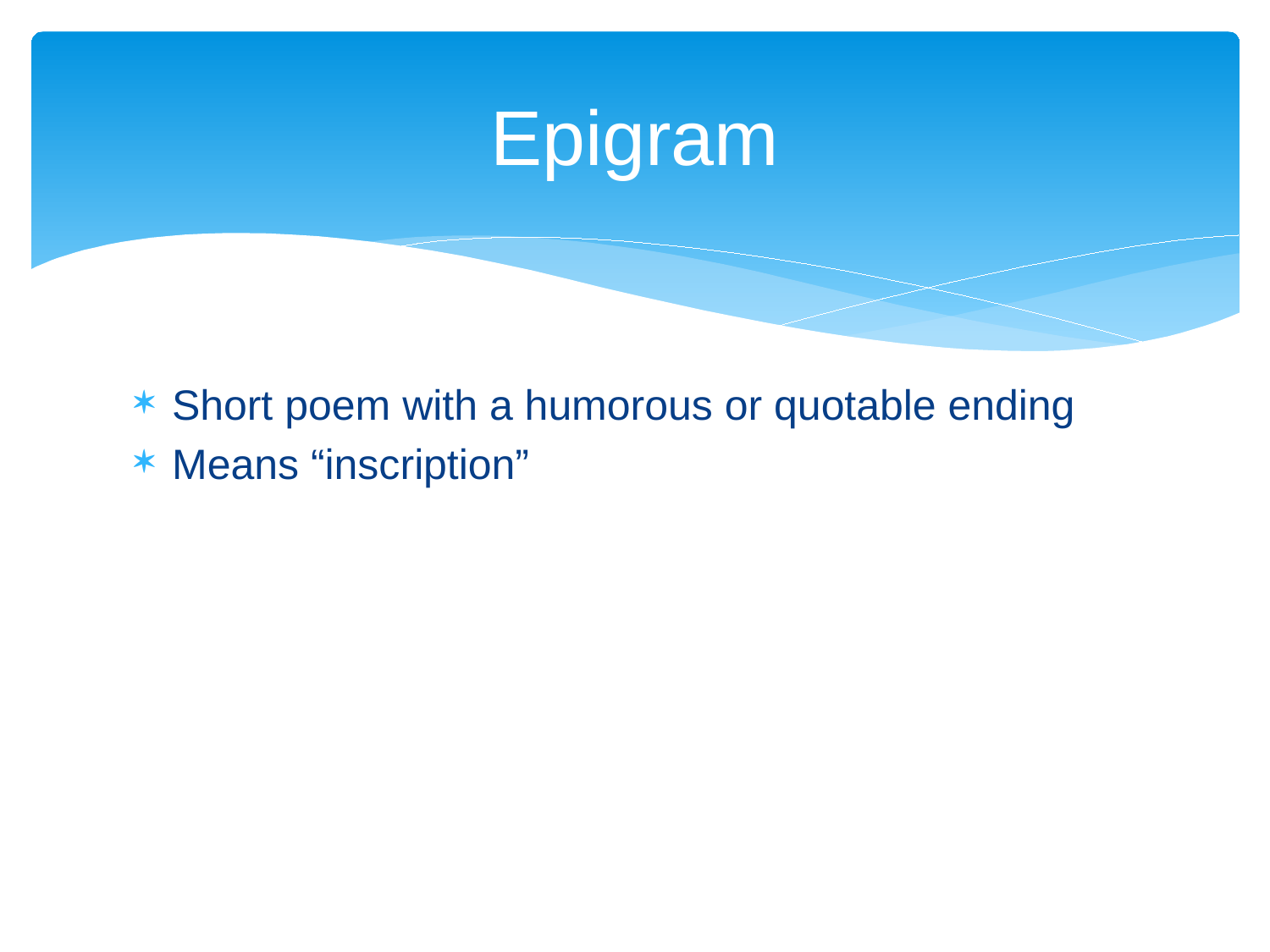

# Epigram
Short poem with a humorous or quotable ending
Means “inscription”